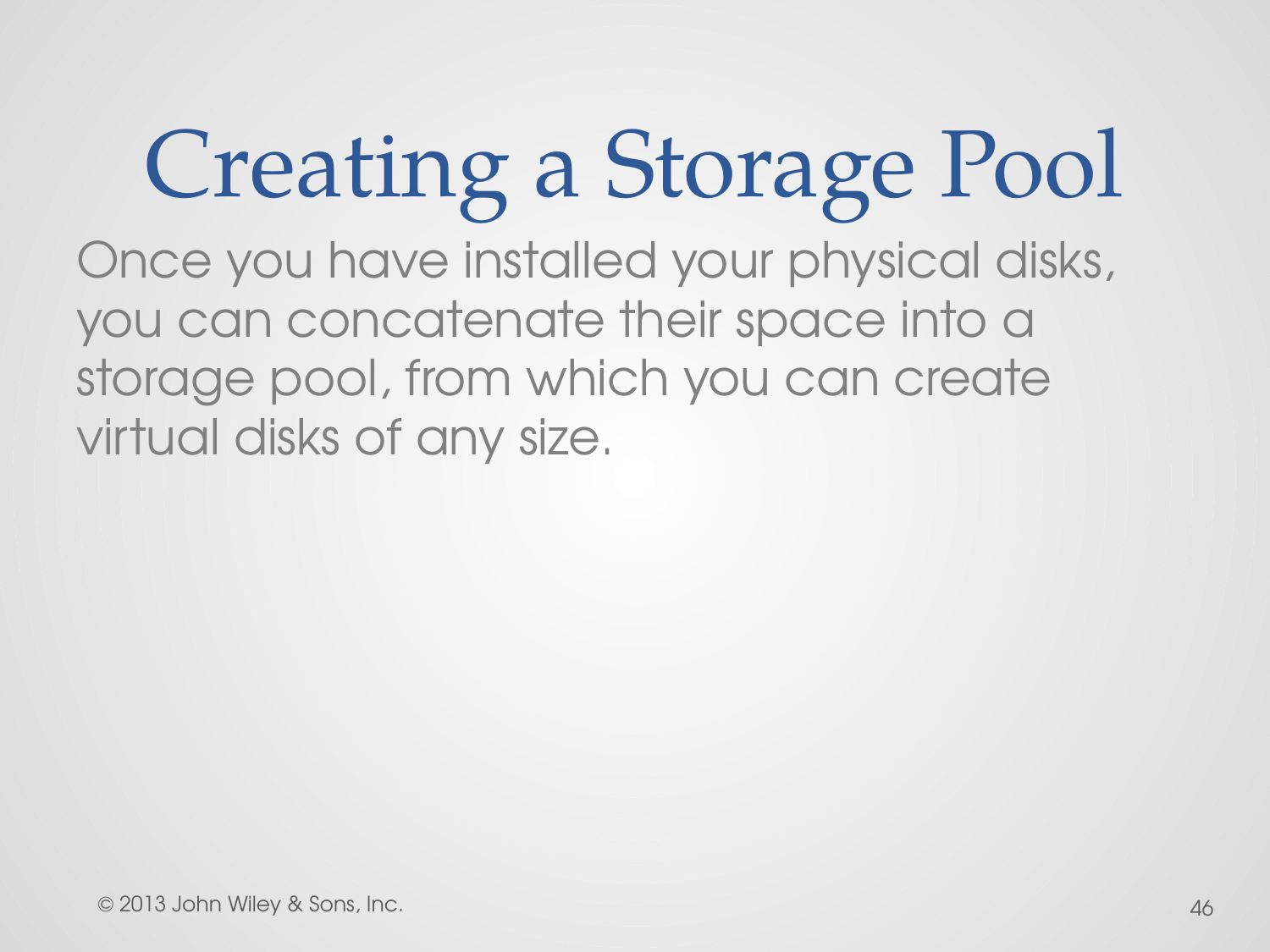

# Creating a Storage Pool
Once you have installed your physical disks, you can concatenate their space into a storage pool, from which you can create virtual disks of any size.

© 2013 John Wiley & Sons, Inc.
46